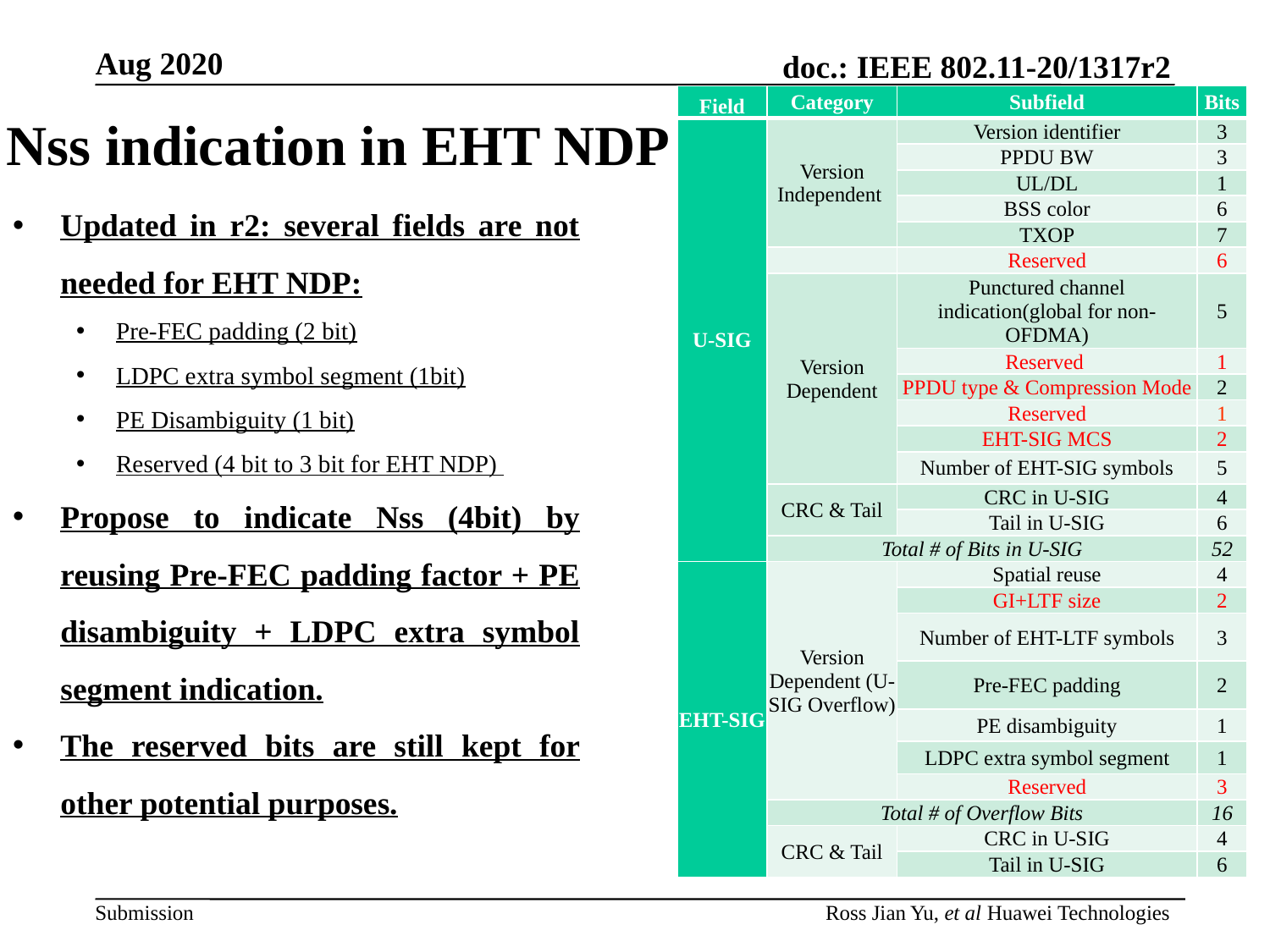

| Field | Category | Subfield | Bits |
| --- | --- | --- | --- |
| U-SIG | Version Independent | Version identifier | 3 |
|  |  | PPDU BW | 3 |
|  |  | UL/DL | 1 |
|  |  | BSS color | 6 |
|  |  | TXOP | 7 |
|  |  | Reserved | 6 |
|  | Version Dependent | Punctured channel indication(global for non-OFDMA) | 5 |
|  |  | Reserved | 1 |
|  |  | PPDU type & Compression Mode | 2 |
|  |  | Reserved | 1 |
|  |  | EHT-SIG MCS | 2 |
|  |  | Number of EHT-SIG symbols | 5 |
|  | CRC & Tail | CRC in U-SIG | 4 |
|  |  | Tail in U-SIG | 6 |
|  | Total # of Bits in U-SIG |  | 52 |
| EHT-SIG | Version Dependent (U-SIG Overflow) | Spatial reuse | 4 |
|  |  | GI+LTF size | 2 |
|  |  | Number of EHT-LTF symbols | 3 |
|  |  | Pre-FEC padding | 2 |
|  |  | PE disambiguity | 1 |
|  |  | LDPC extra symbol segment | 1 |
|  |  | Reserved | 3 |
|  | Total # of Overflow Bits |  | 16 |
|  | CRC & Tail | CRC in U-SIG | 4 |
|  |  | Tail in U-SIG | 6 |
Nss indication in EHT NDP
Updated in r2: several fields are not needed for EHT NDP:
Pre-FEC padding (2 bit)
LDPC extra symbol segment (1bit)
PE Disambiguity (1 bit)
Reserved (4 bit to 3 bit for EHT NDP)
Propose to indicate Nss (4bit) by reusing Pre-FEC padding factor + PE disambiguity + LDPC extra symbol segment indication.
The reserved bits are still kept for other potential purposes.